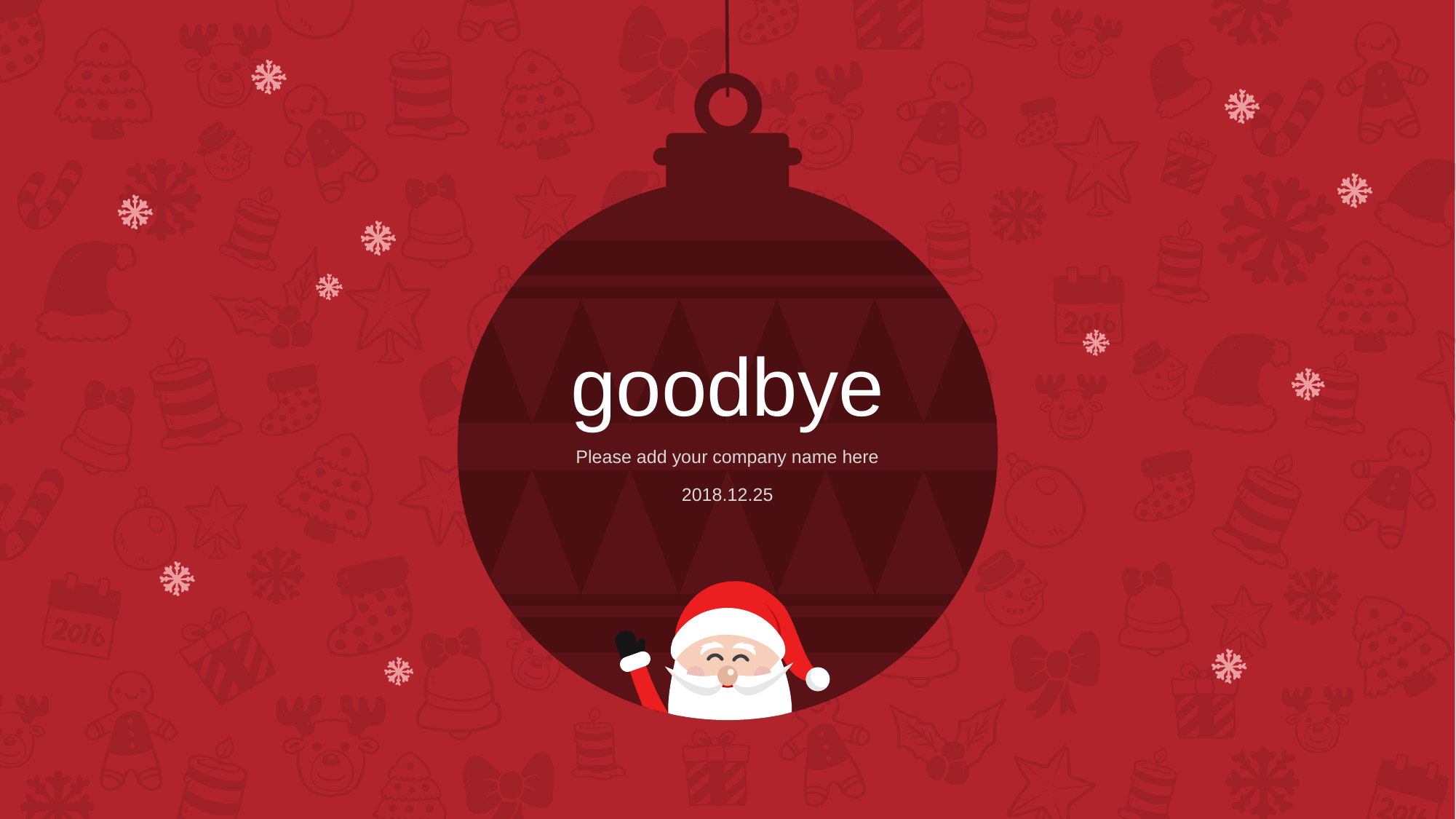

goodbye

Please add your company name here
2018.12.25